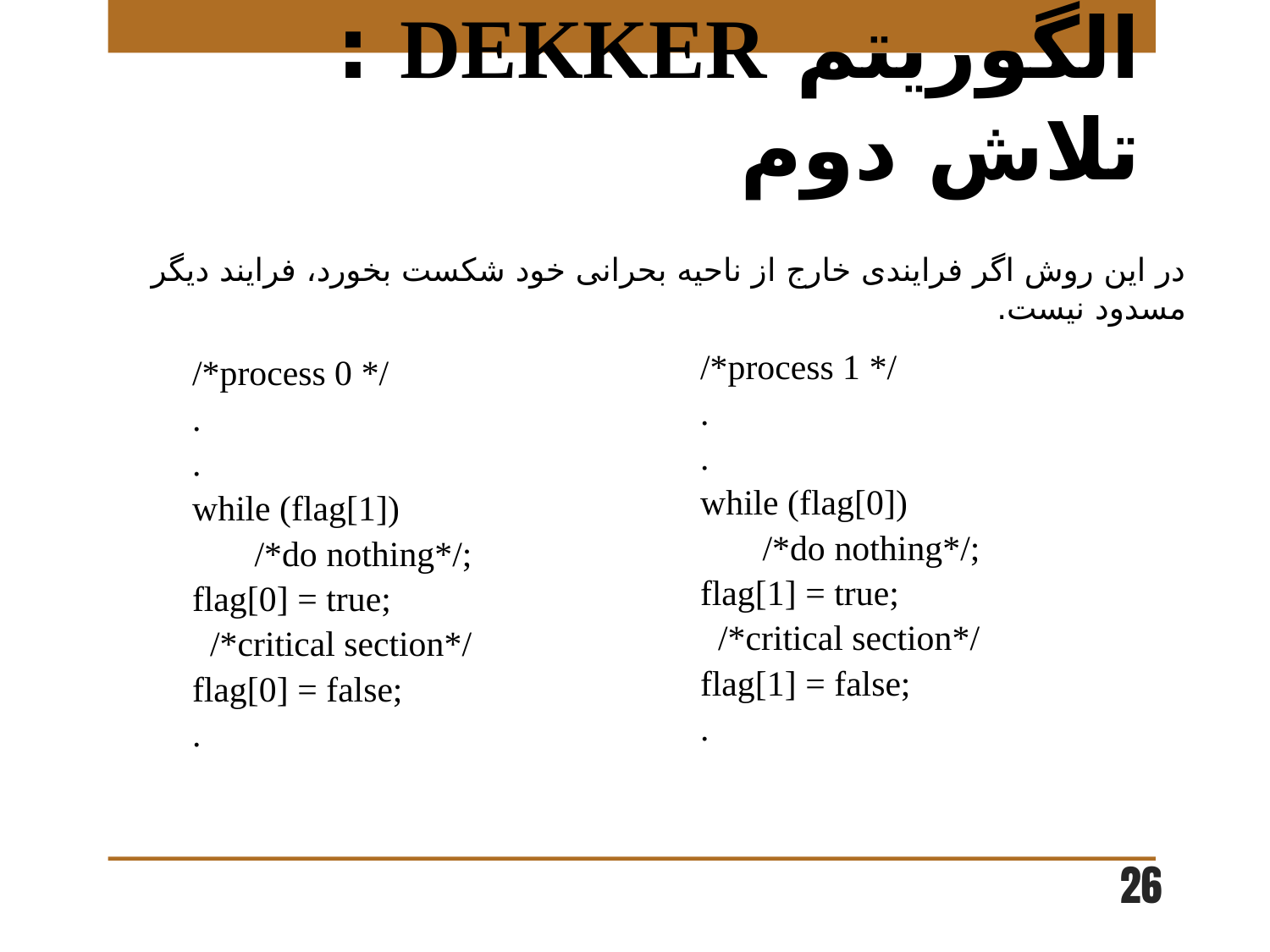

# الگوریتم DEKKER : تلاش دوم
در این روش اگر فرایندی خارج از ناحیه بحرانی خود شکست بخورد، فرایند دیگر مسدود نیست.
/*process 1 */
.
.
while (flag[0])
       /*do nothing*/;
flag[1] = true;
  /*critical section*/
flag[1] = false;
.
/*process 0 */
.
.
while (flag[1])
       /*do nothing*/;
flag[0] = true;
  /*critical section*/
flag[0] = false;
.
26